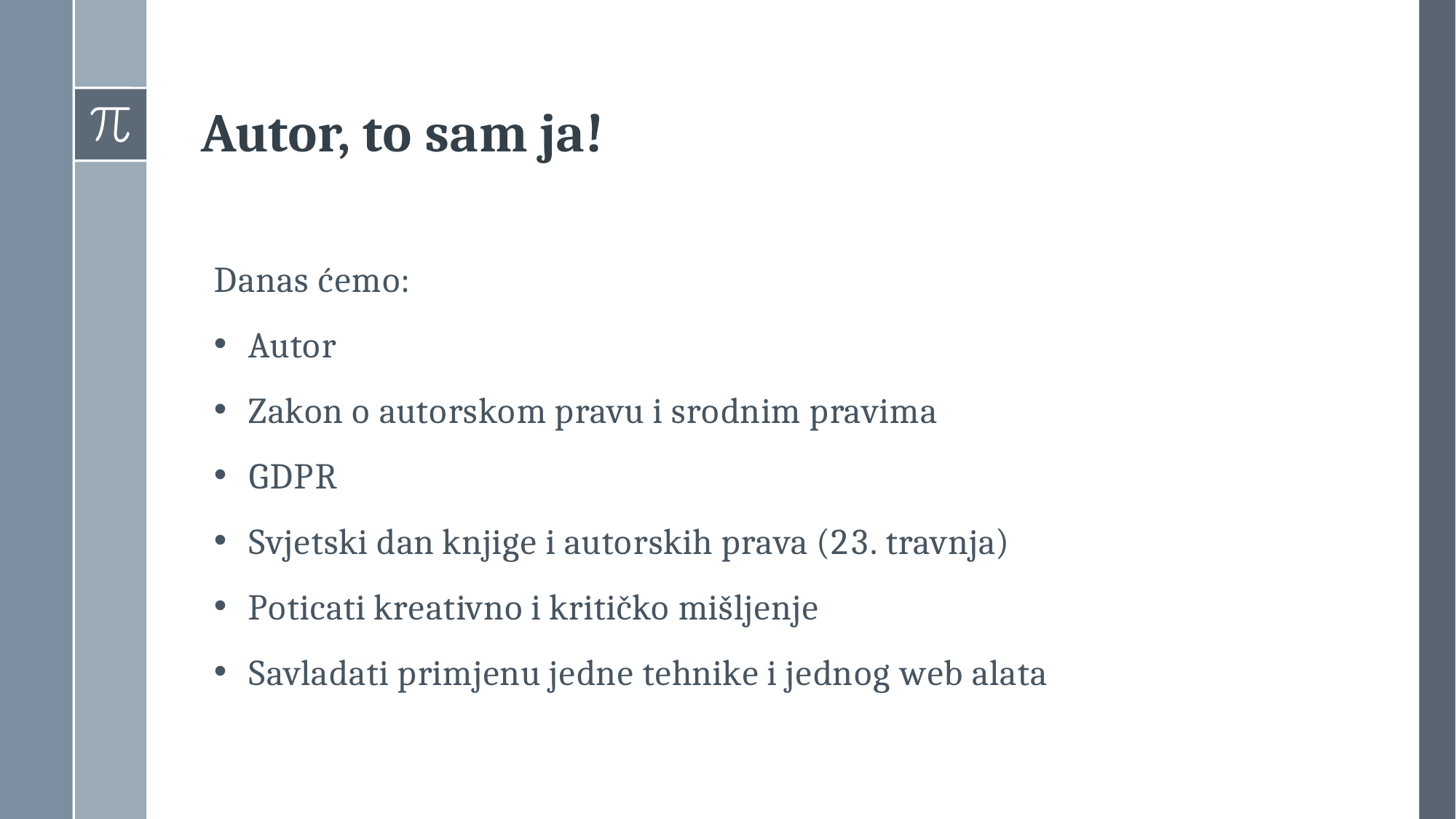

Autor, to sam ja!
Danas ćemo:
 Autor
 Zakon o autorskom pravu i srodnim pravima
 GDPR
 Svjetski dan knjige i autorskih prava (23. travnja)
 Poticati kreativno i kritičko mišljenje
 Savladati primjenu jedne tehnike i jednog web alata